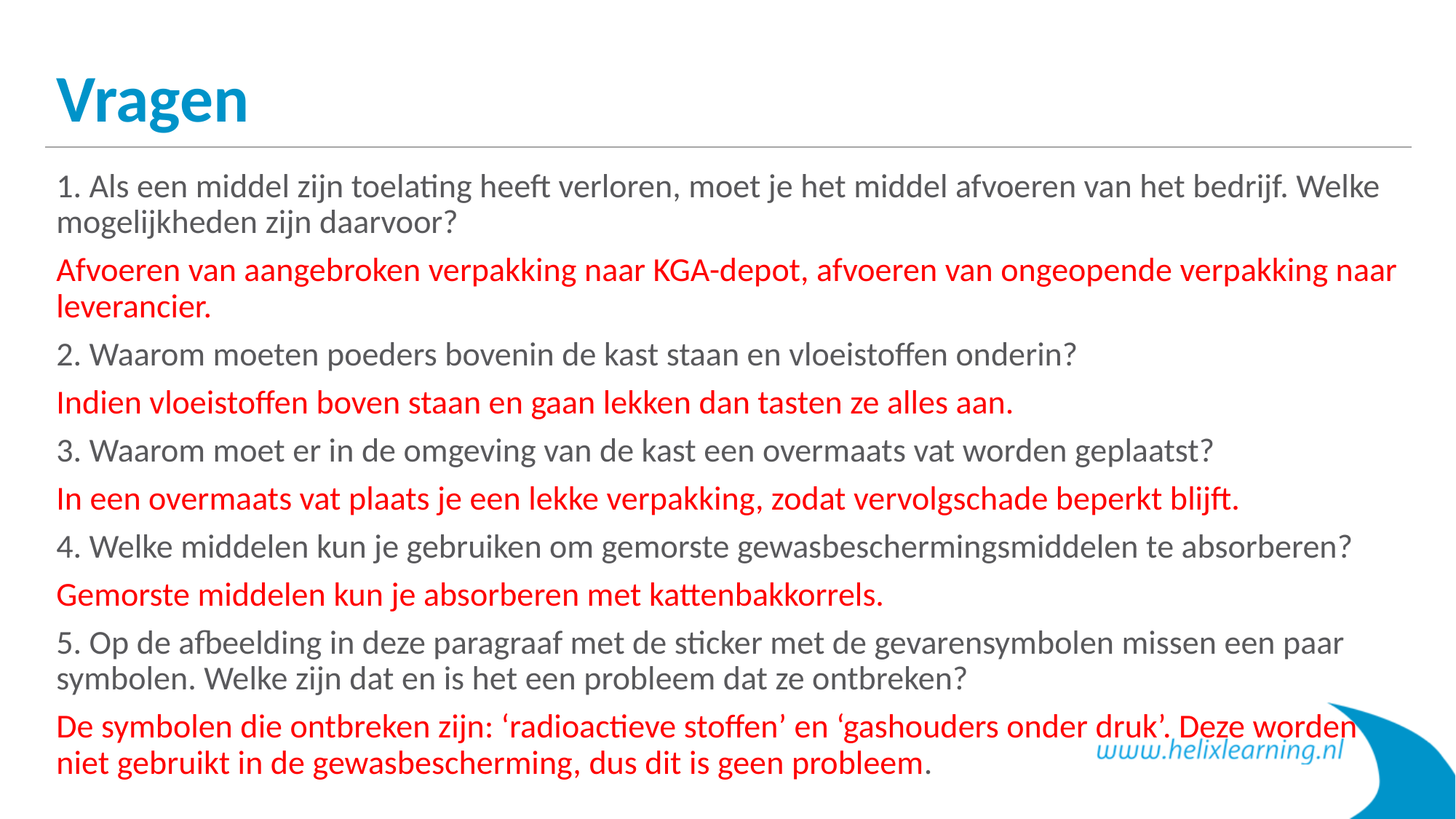

# Vragen
1. Als een middel zijn toelating heeft verloren, moet je het middel afvoeren van het bedrijf. Welke mogelijkheden zijn daarvoor?
Afvoeren van aangebroken verpakking naar KGA-depot, afvoeren van ongeopende verpakking naar leverancier.
2. Waarom moeten poeders bovenin de kast staan en vloeistoffen onderin?
Indien vloeistoffen boven staan en gaan lekken dan tasten ze alles aan.
3. Waarom moet er in de omgeving van de kast een overmaats vat worden geplaatst?
In een overmaats vat plaats je een lekke verpakking, zodat vervolgschade beperkt blijft.
4. Welke middelen kun je gebruiken om gemorste gewasbeschermingsmiddelen te absorberen?
Gemorste middelen kun je absorberen met kattenbakkorrels.
5. Op de afbeelding in deze paragraaf met de sticker met de gevarensymbolen missen een paar symbolen. Welke zijn dat en is het een probleem dat ze ontbreken?
De symbolen die ontbreken zijn: ‘radioactieve stoffen’ en ‘gashouders onder druk’. Deze worden niet gebruikt in de gewasbescherming, dus dit is geen probleem.